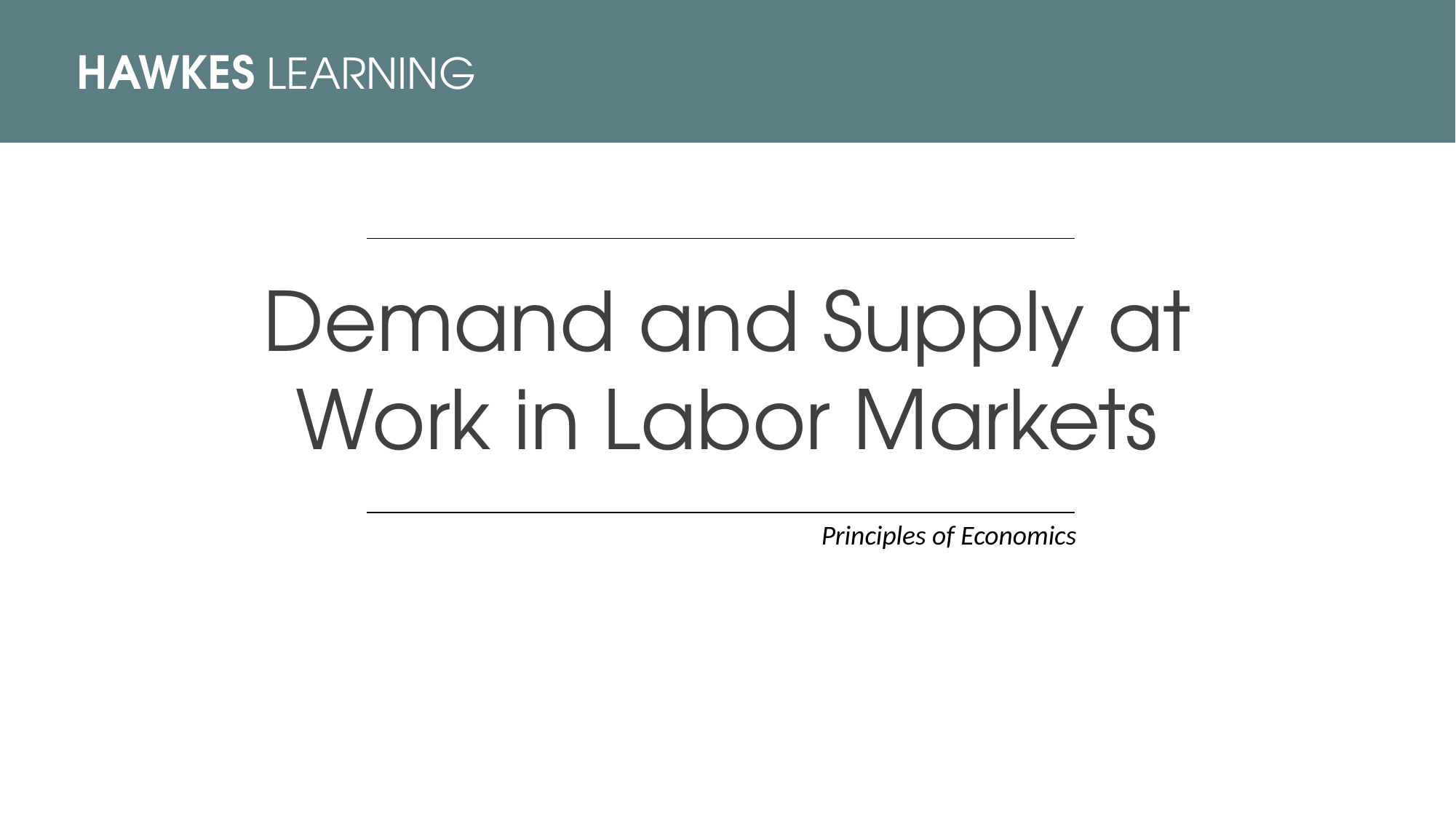

HAWKES LEARNING
Demand and Supply at Work in Labor Markets
Principles of Economics